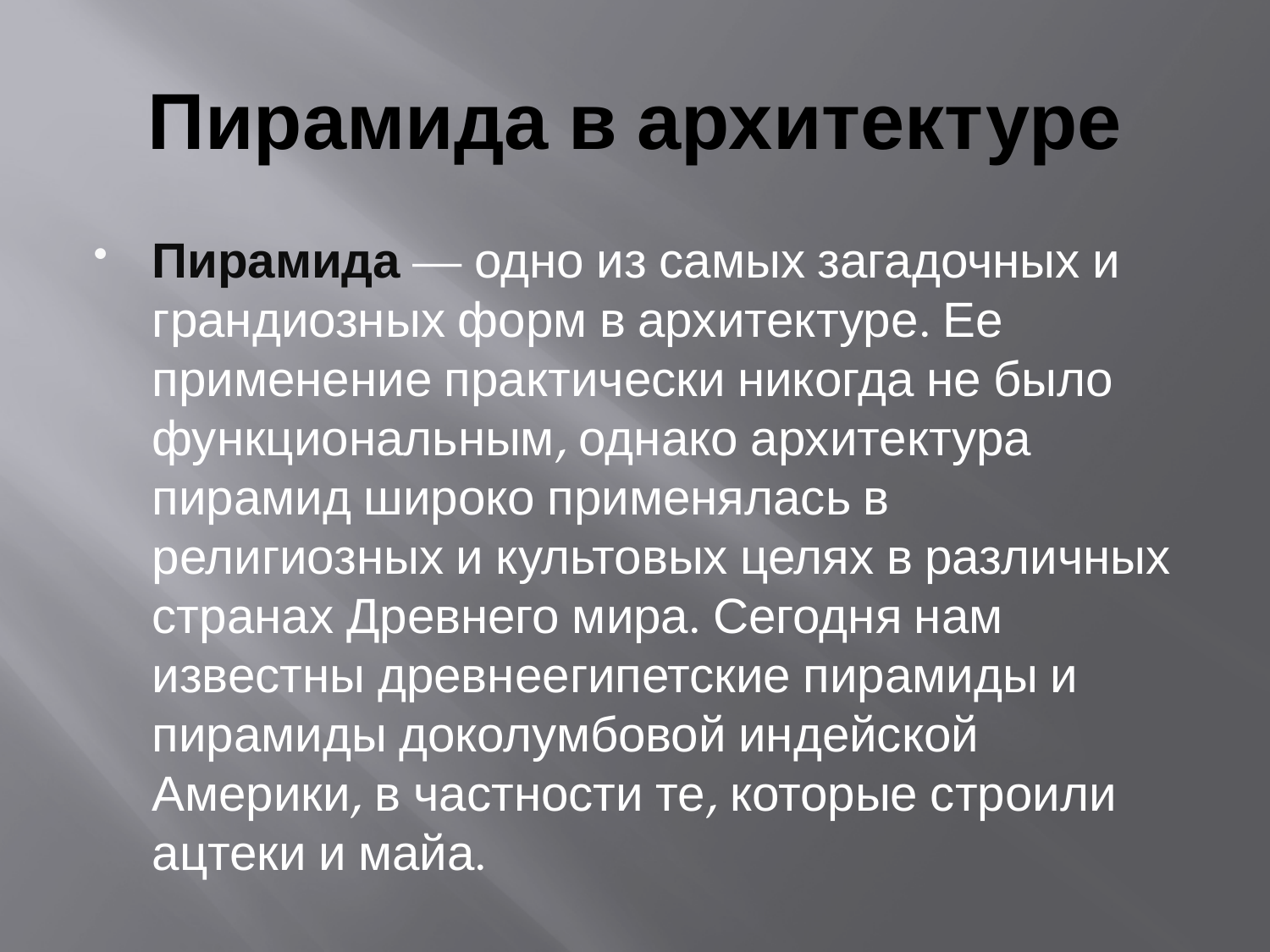

# Пирамида в архитектуре
Пирамида — одно из самых загадочных и грандиозных форм в архитектуре. Ее применение практически никогда не было функциональным, однако архитектура пирамид широко применялась в религиозных и культовых целях в различных странах Древнего мира. Сегодня нам известны древнеегипетские пирамиды и пирамиды доколумбовой индейской Америки, в частности те, которые строили ацтеки и майа.